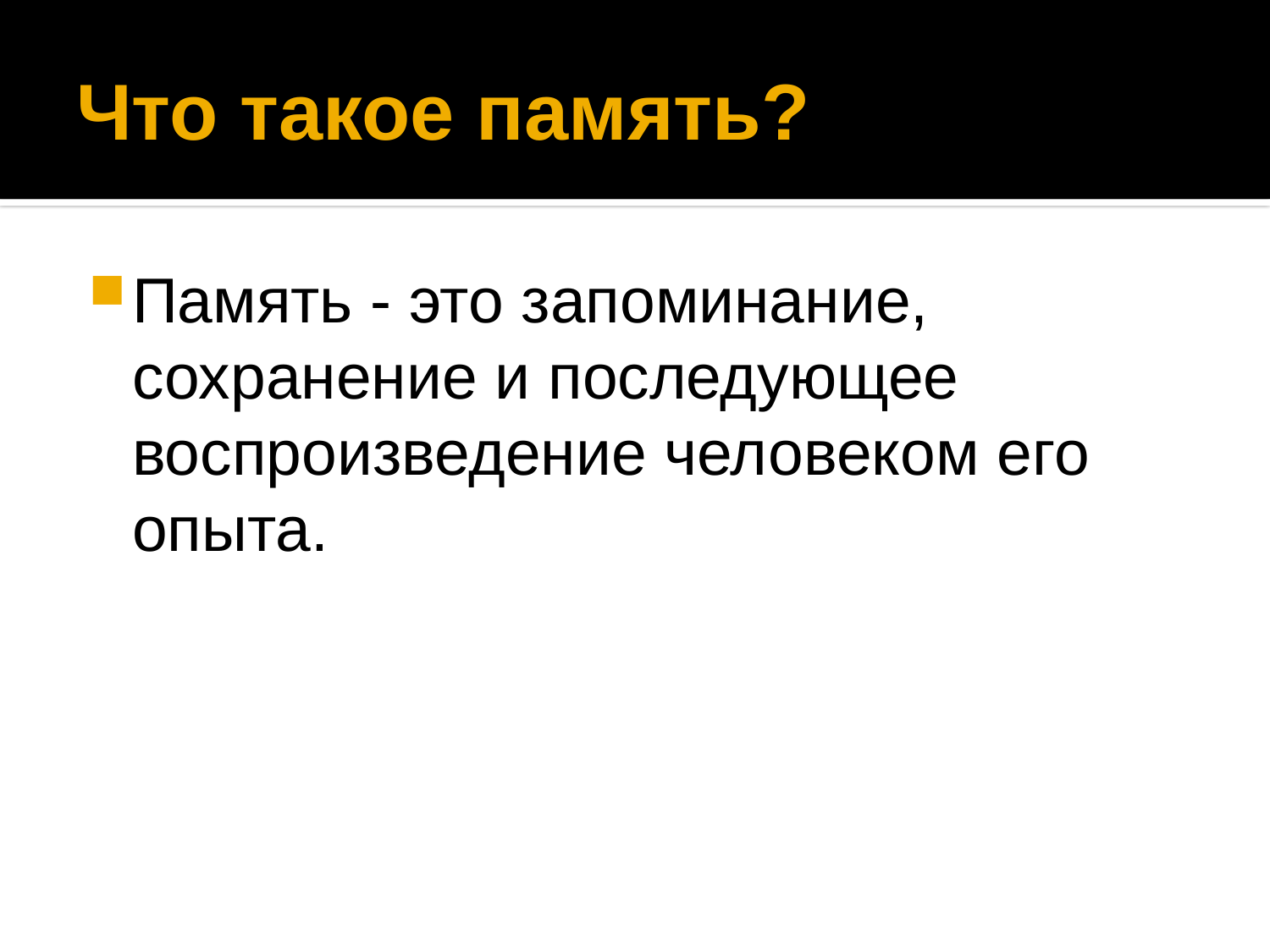

# Что такое память?
Память - это запоминание, сохранение и последующее воспроизведение человеком его опыта.